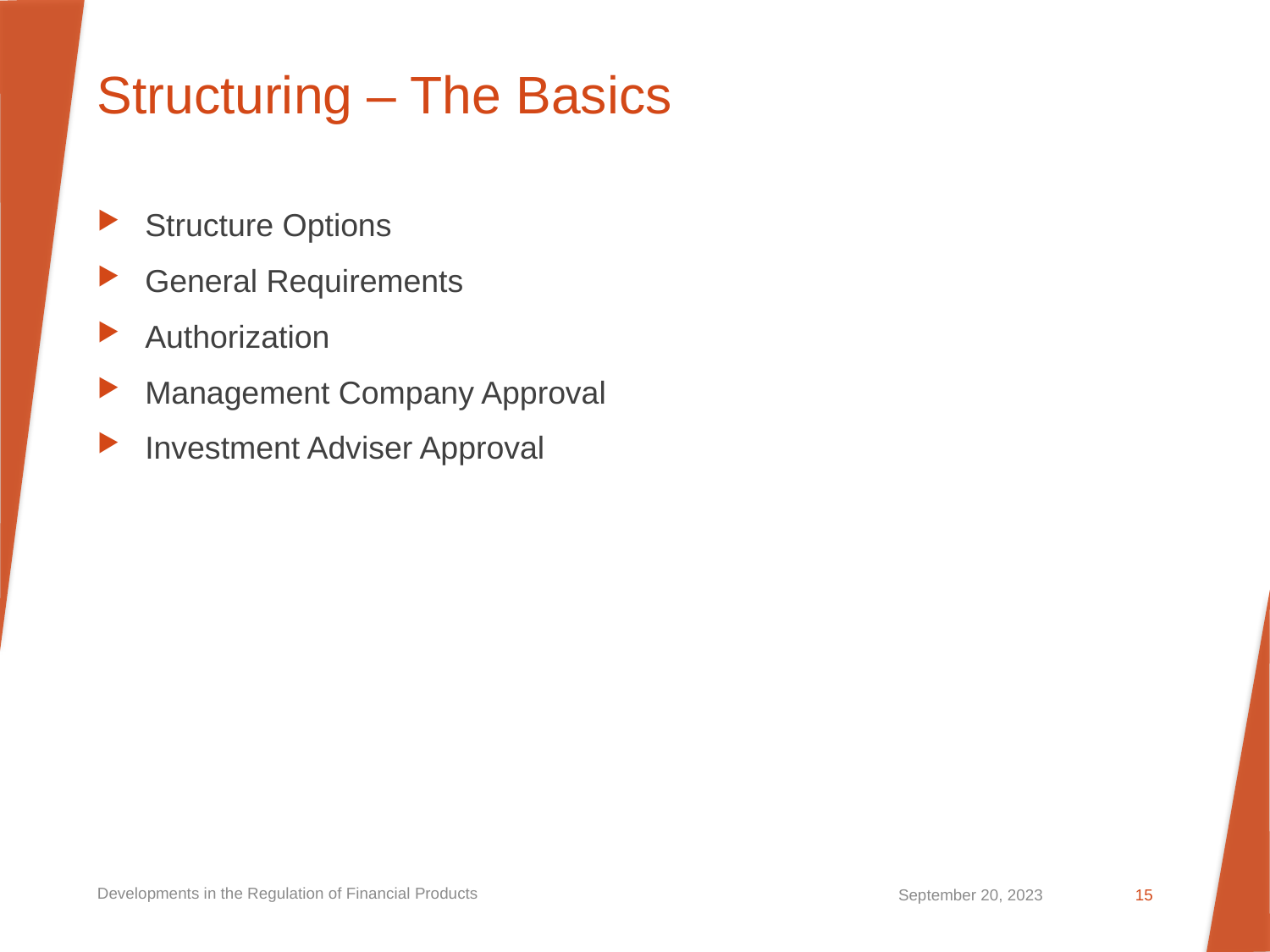

# Structuring – The Basics
Structure Options
General Requirements
Authorization
Management Company Approval
Investment Adviser Approval
Developments in the Regulation of Financial Products
September 20, 2023
15